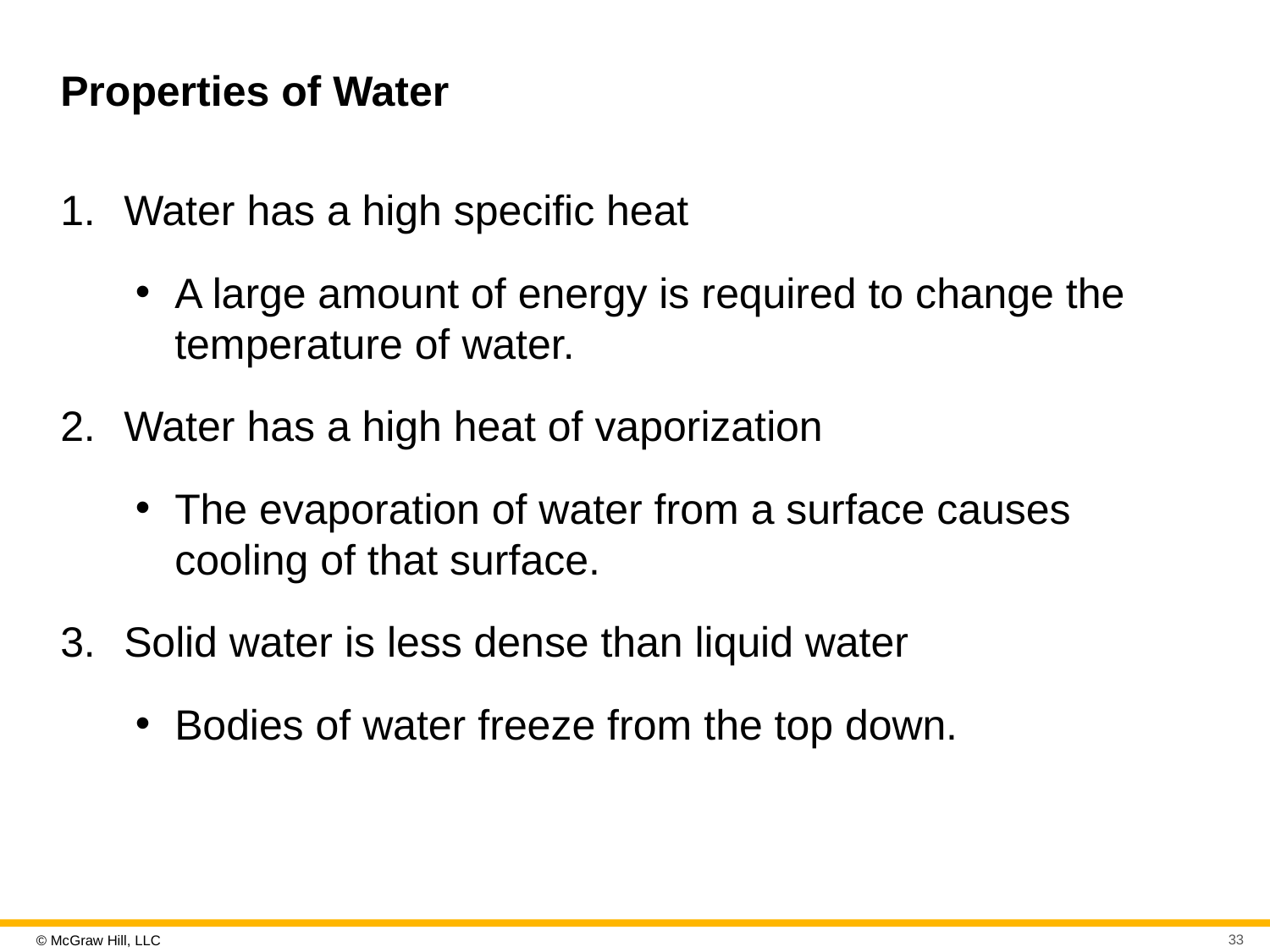

# Properties of Water
Water has a high specific heat
A large amount of energy is required to change the temperature of water.
Water has a high heat of vaporization
The evaporation of water from a surface causes cooling of that surface.
Solid water is less dense than liquid water
Bodies of water freeze from the top down.
33